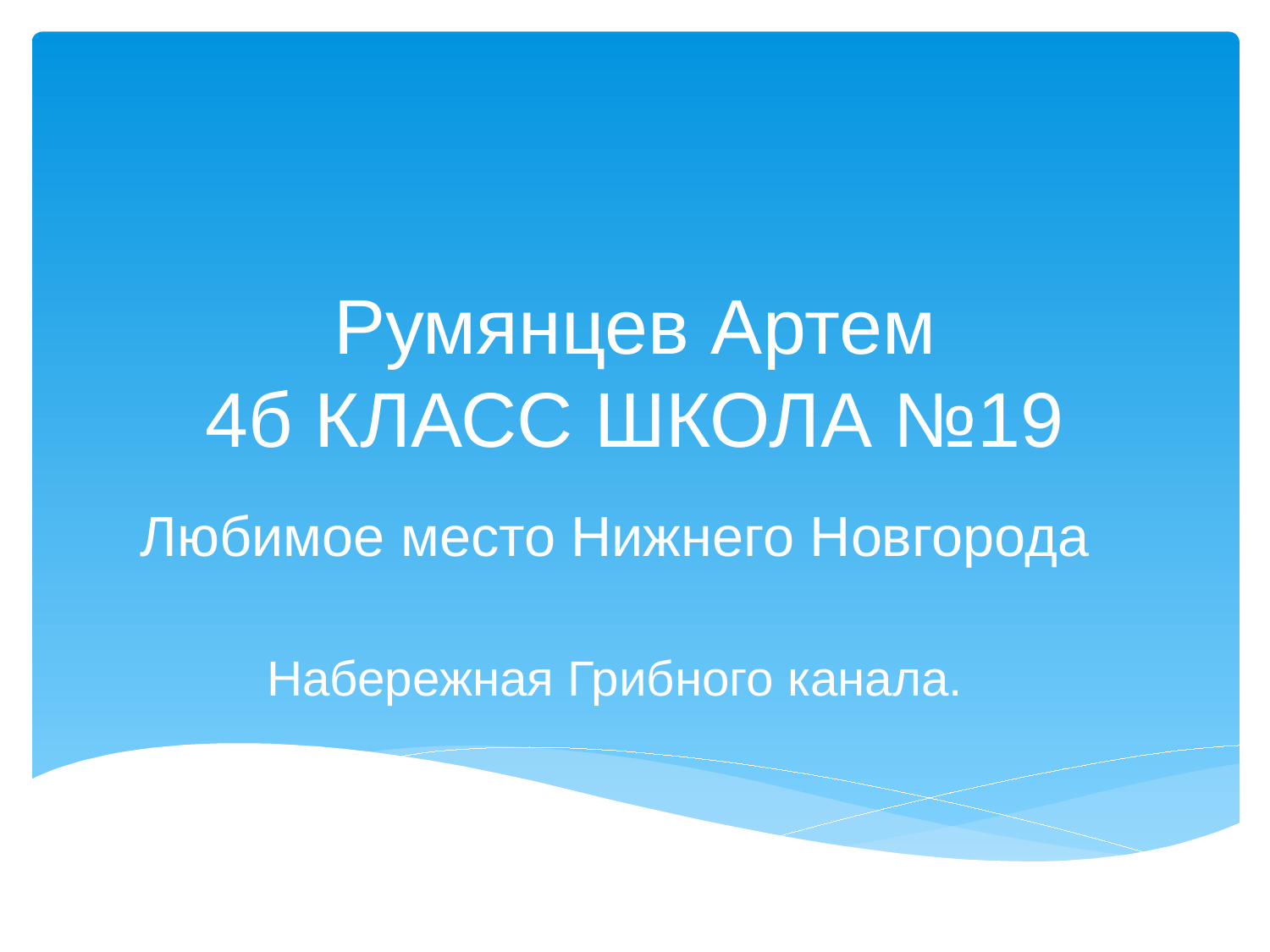

# Румянцев Артем 4б КЛАСС ШКОЛА №19
Любимое место Нижнего Новгорода

Набережная Грибного канала.